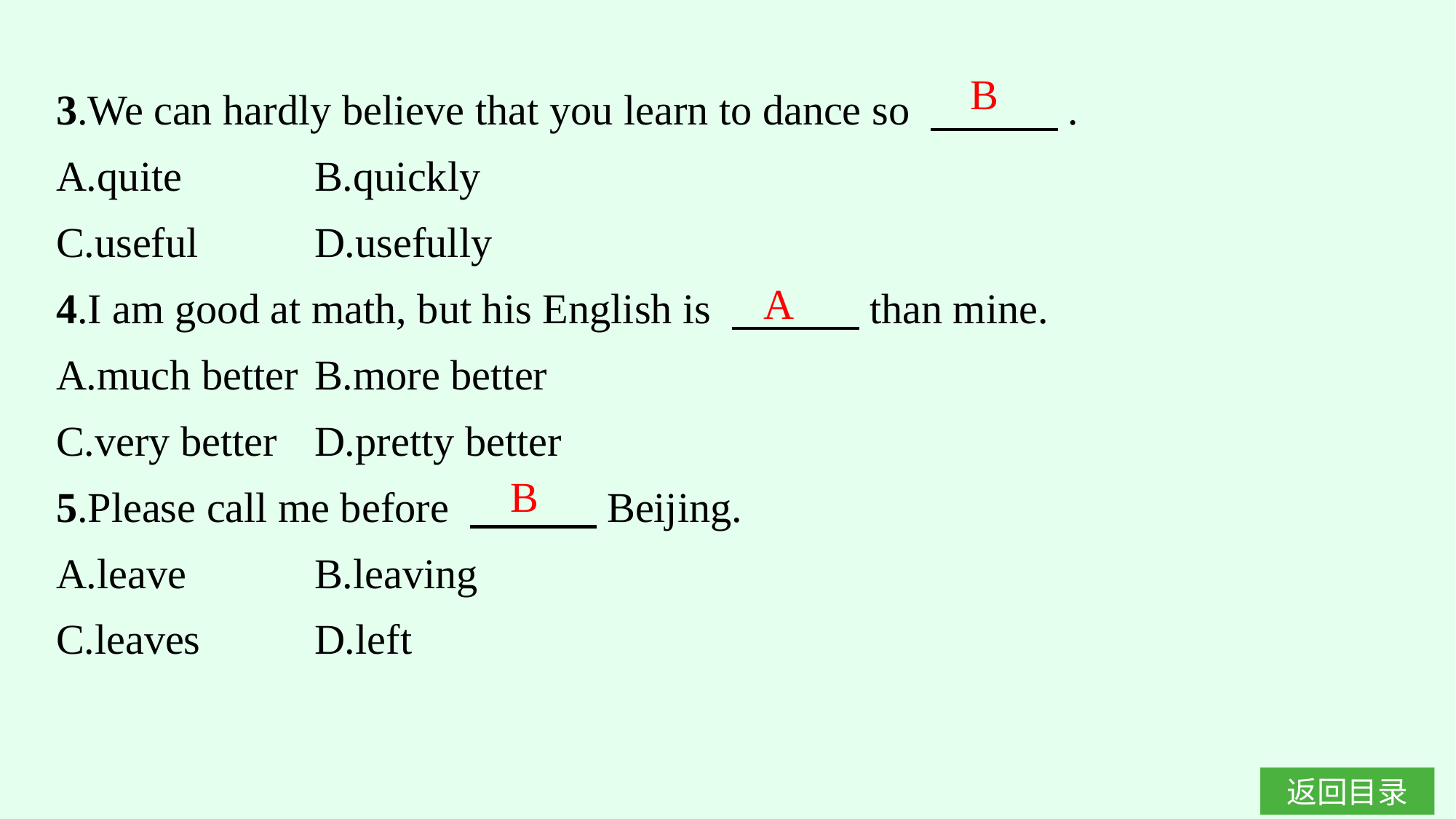

3.We can hardly believe that you learn to dance so 　　　.
A.quite		B.quickly
C.useful	D.usefully
4.I am good at math, but his English is 　　　than mine.
A.much better	B.more better
C.very better	D.pretty better
5.Please call me before 　　　Beijing.
A.leave		B.leaving
C.leaves	D.left
B
A
B